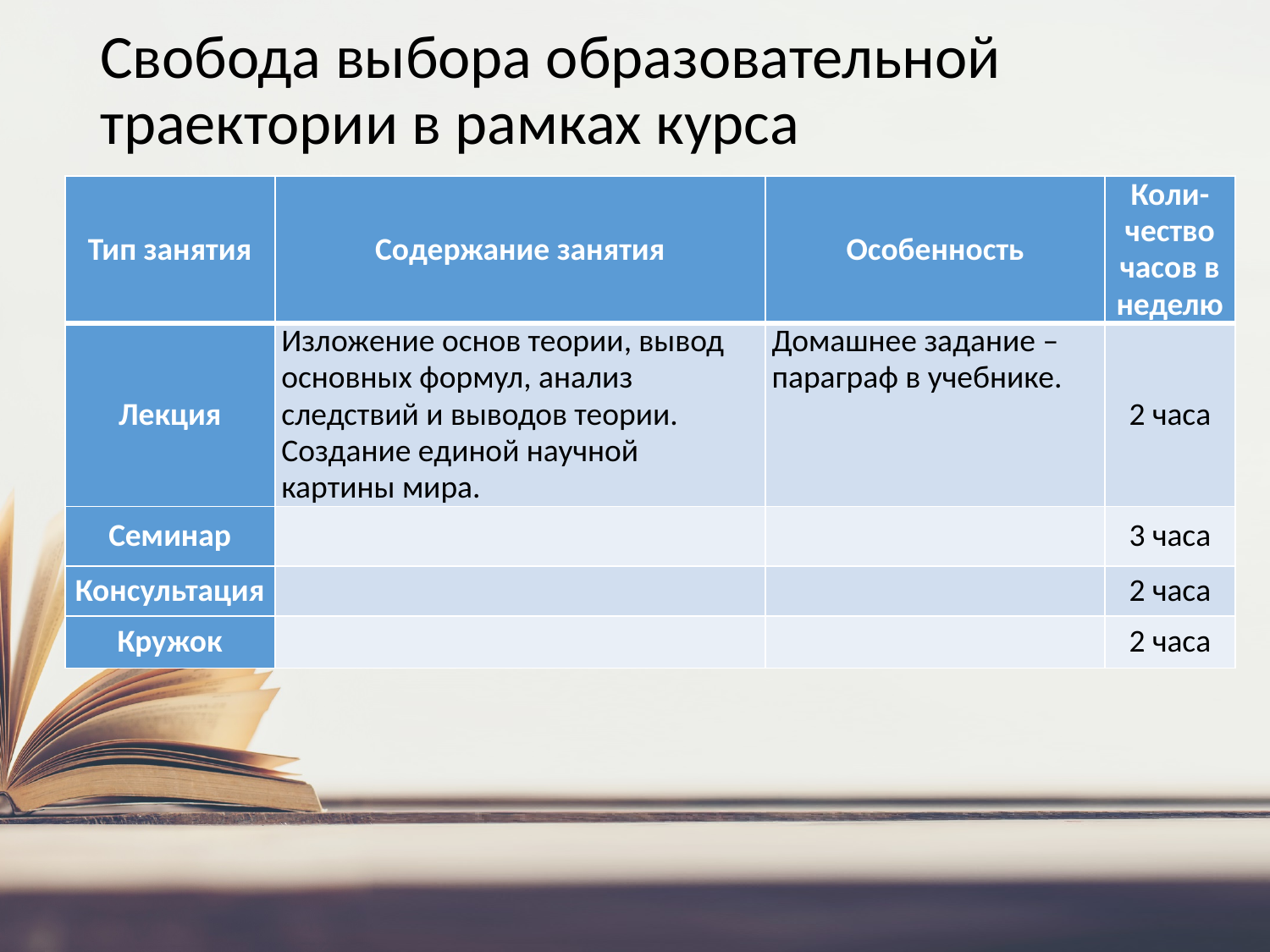

# Свобода выбора образовательной траектории в рамках курса
| Тип занятия | Содержание занятия | Особенность | Коли-чество часов в неделю |
| --- | --- | --- | --- |
| Лекция | Изложение основ теории, вывод основных формул, анализ следствий и выводов теории. Создание единой научной картины мира. | Домашнее задание – параграф в учебнике. | 2 часа |
| Семинар |  |  | 3 часа |
| Консультация |  |  | 2 часа |
| Кружок |  |  | 2 часа |